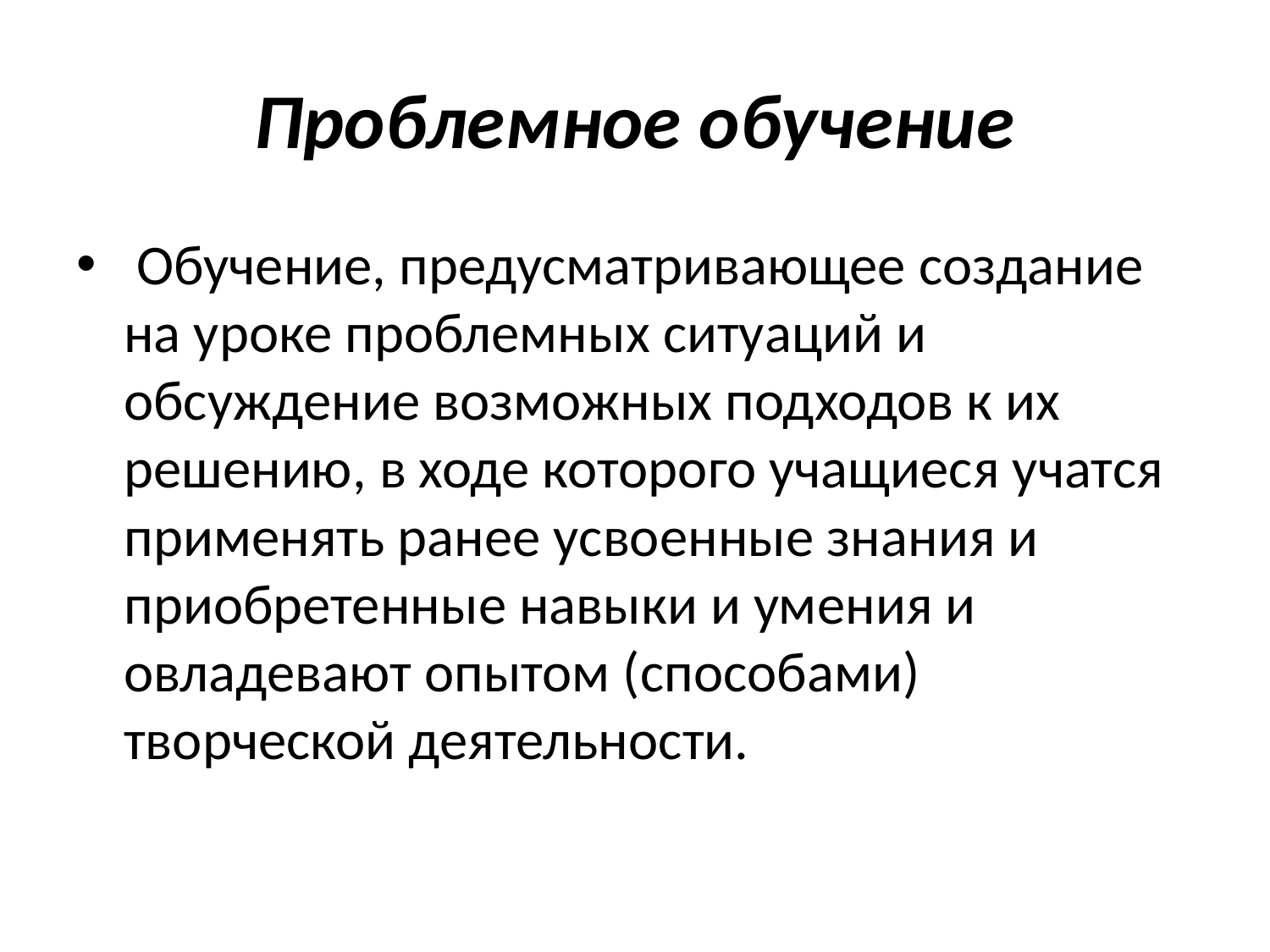

# Проблемное обучение
 Обучение, предусматривающее создание на уроке проблемных ситуаций и обсуждение возможных подходов к их решению, в ходе которого учащиеся учатся применять ранее усвоенные знания и приобретенные навыки и умения и овладевают опытом (способами) творческой деятельности.